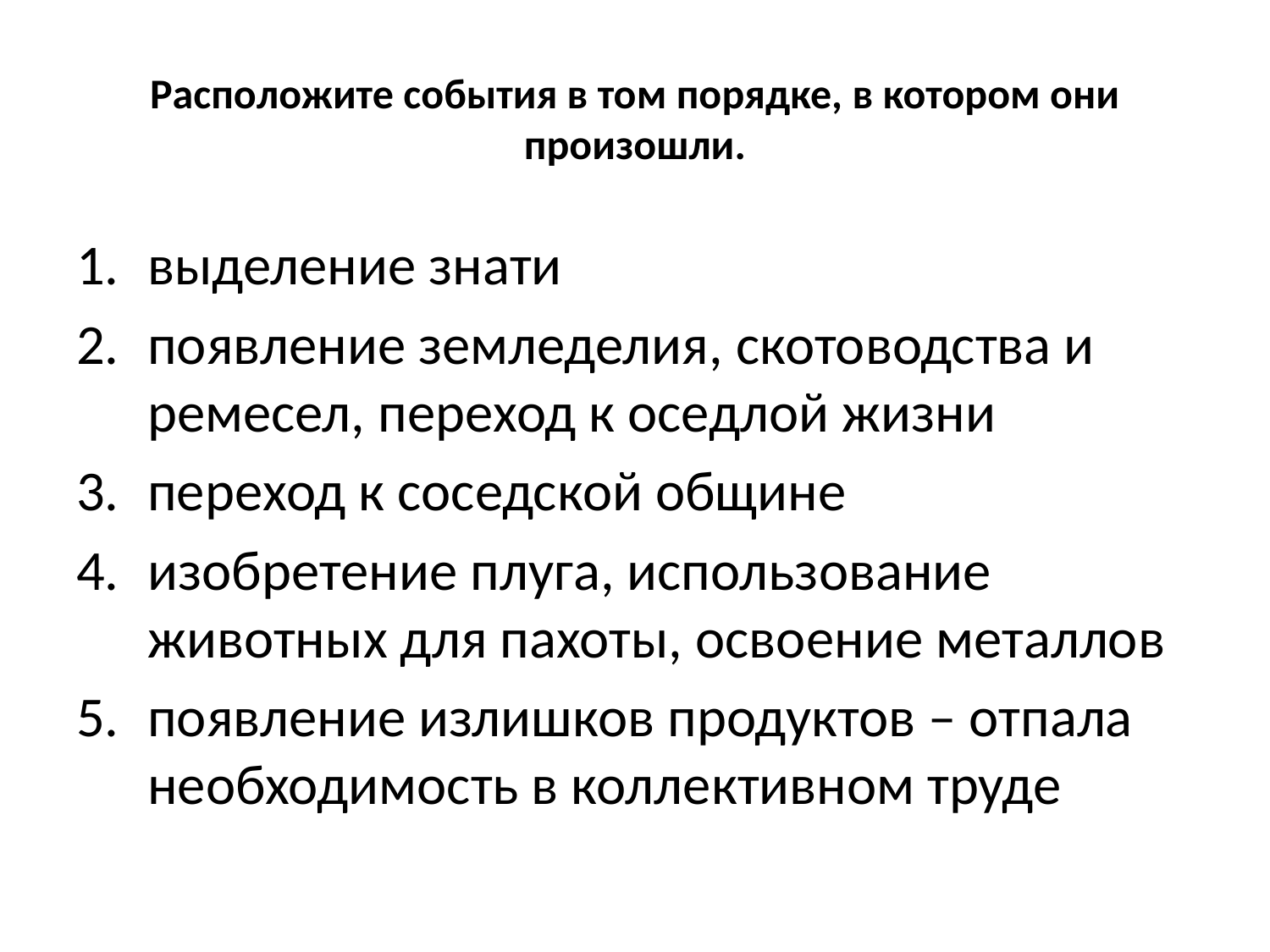

# Расположите события в том порядке, в котором они произошли.
выделение знати
появление земледелия, скотоводства и ремесел, переход к оседлой жизни
переход к соседской общине
изобретение плуга, использование животных для пахоты, освоение металлов
появление излишков продуктов – отпала необходимость в коллективном труде